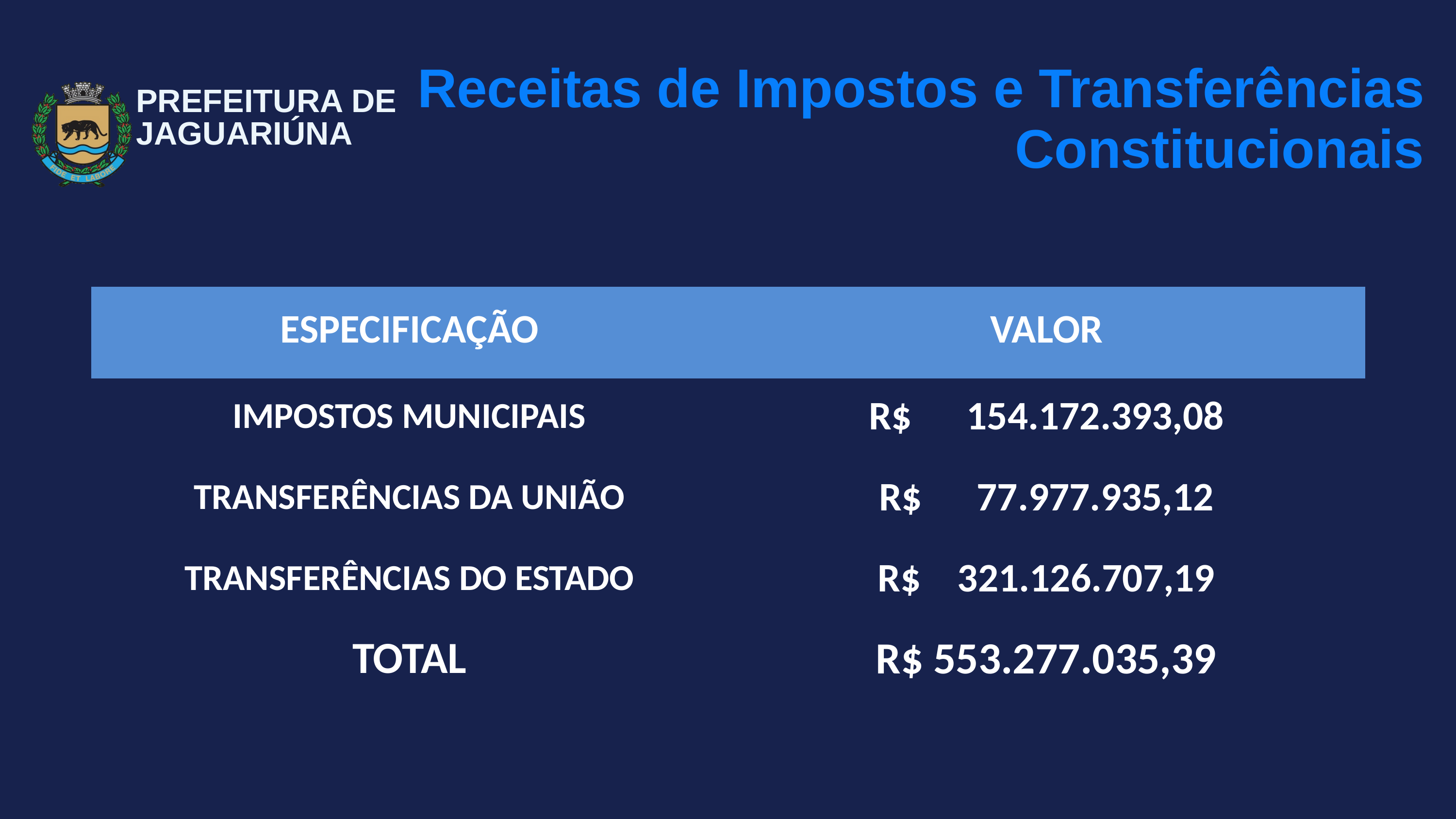

Receitas de Impostos e Transferências Constitucionais

PREFEITURA DE JAGUARIÚNA
| ESPECIFICAÇÃO | VALOR |
| --- | --- |
| IMPOSTOS MUNICIPAIS | R$ 154.172.393,08 |
| TRANSFERÊNCIAS DA UNIÃO | R$ 77.977.935,12 |
| TRANSFERÊNCIAS DO ESTADO | R$ 321.126.707,19 |
| TOTAL | R$ 553.277.035,39 |